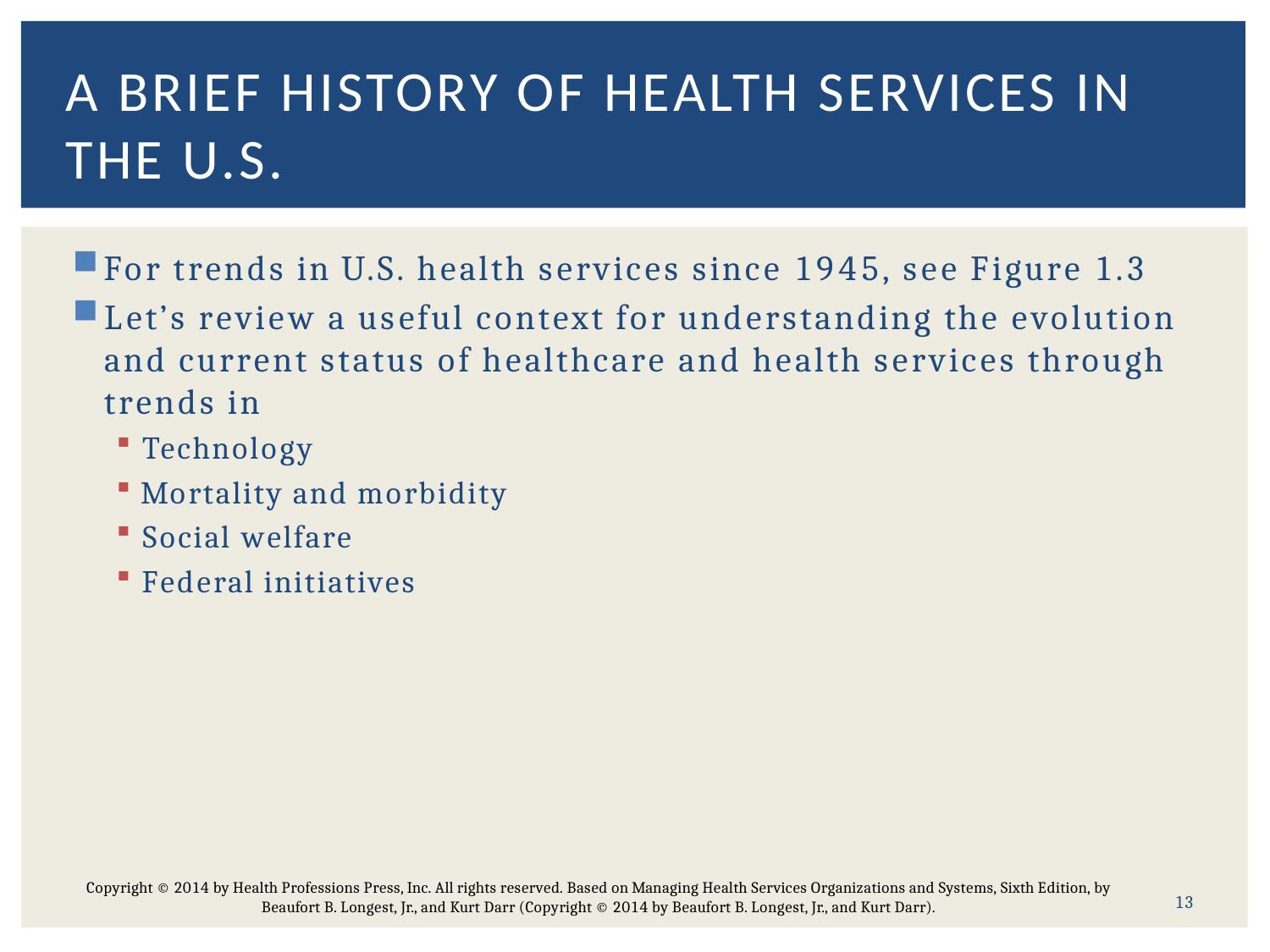

# A brief history of health services in the U.S.
For trends in U.S. health services since 1945, see Figure 1.3
Let’s review a useful context for understanding the evolution and current status of healthcare and health services through trends in
Technology
Mortality and morbidity
Social welfare
Federal initiatives
Copyright © 2014 by Health Professions Press, Inc. All rights reserved. Based on Managing Health Services Organizations and Systems, Sixth Edition, by Beaufort B. Longest, Jr., and Kurt Darr (Copyright © 2014 by Beaufort B. Longest, Jr., and Kurt Darr).
13